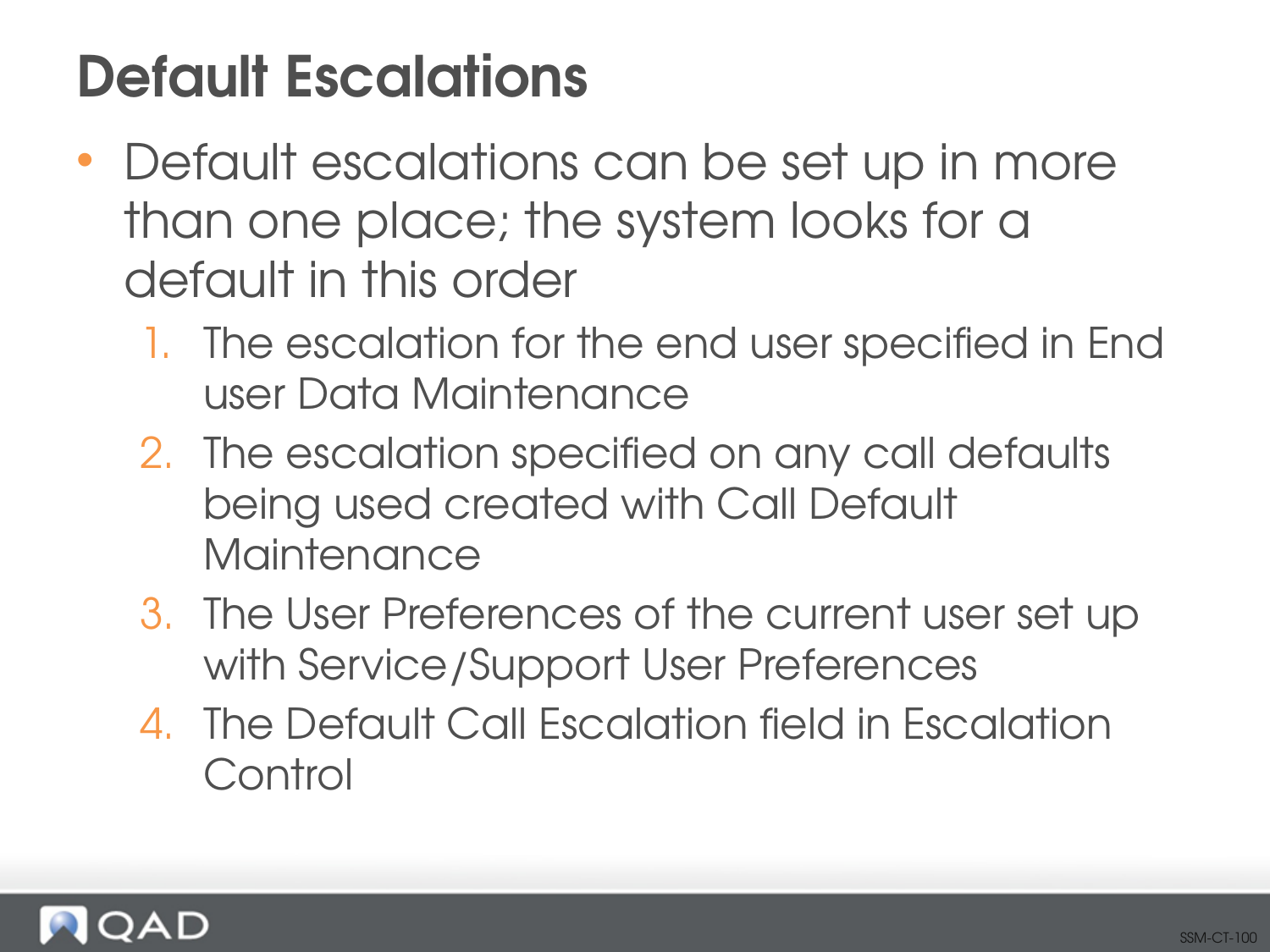

# Default Escalations
Default escalations can be set up in more than one place; the system looks for a default in this order
The escalation for the end user specified in End user Data Maintenance
The escalation specified on any call defaults being used created with Call Default Maintenance
The User Preferences of the current user set up with Service/Support User Preferences
The Default Call Escalation field in Escalation Control

SSM-CT-100